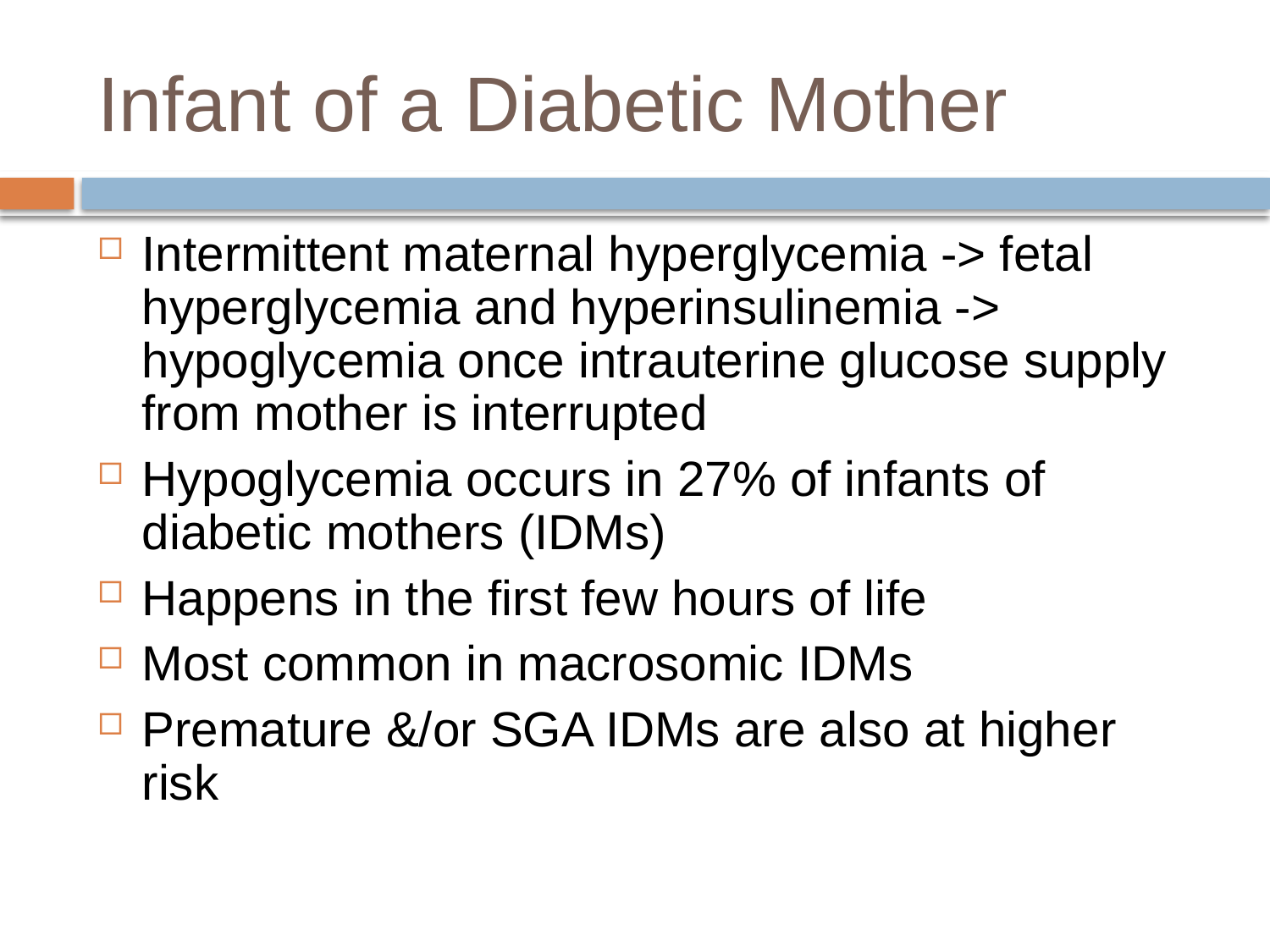

# Infant of a Diabetic Mother
Intermittent maternal hyperglycemia -> fetal hyperglycemia and hyperinsulinemia -> hypoglycemia once intrauterine glucose supply from mother is interrupted
Hypoglycemia occurs in 27% of infants of diabetic mothers (IDMs)
Happens in the first few hours of life
Most common in macrosomic IDMs
Premature &/or SGA IDMs are also at higher risk